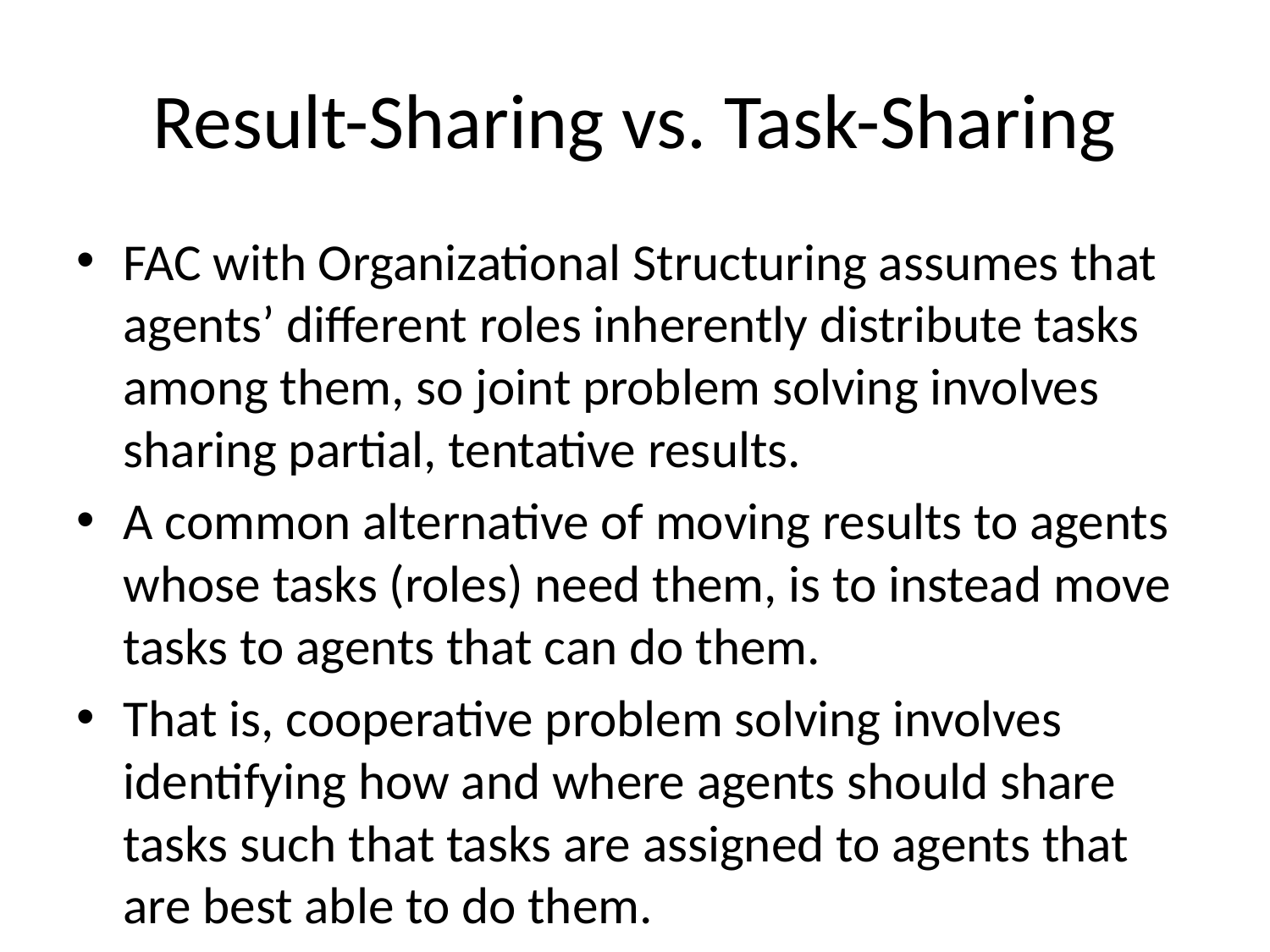

# Result-Sharing vs. Task-Sharing
FAC with Organizational Structuring assumes that agents’ different roles inherently distribute tasks among them, so joint problem solving involves sharing partial, tentative results.
A common alternative of moving results to agents whose tasks (roles) need them, is to instead move tasks to agents that can do them.
That is, cooperative problem solving involves identifying how and where agents should share tasks such that tasks are assigned to agents that are best able to do them.